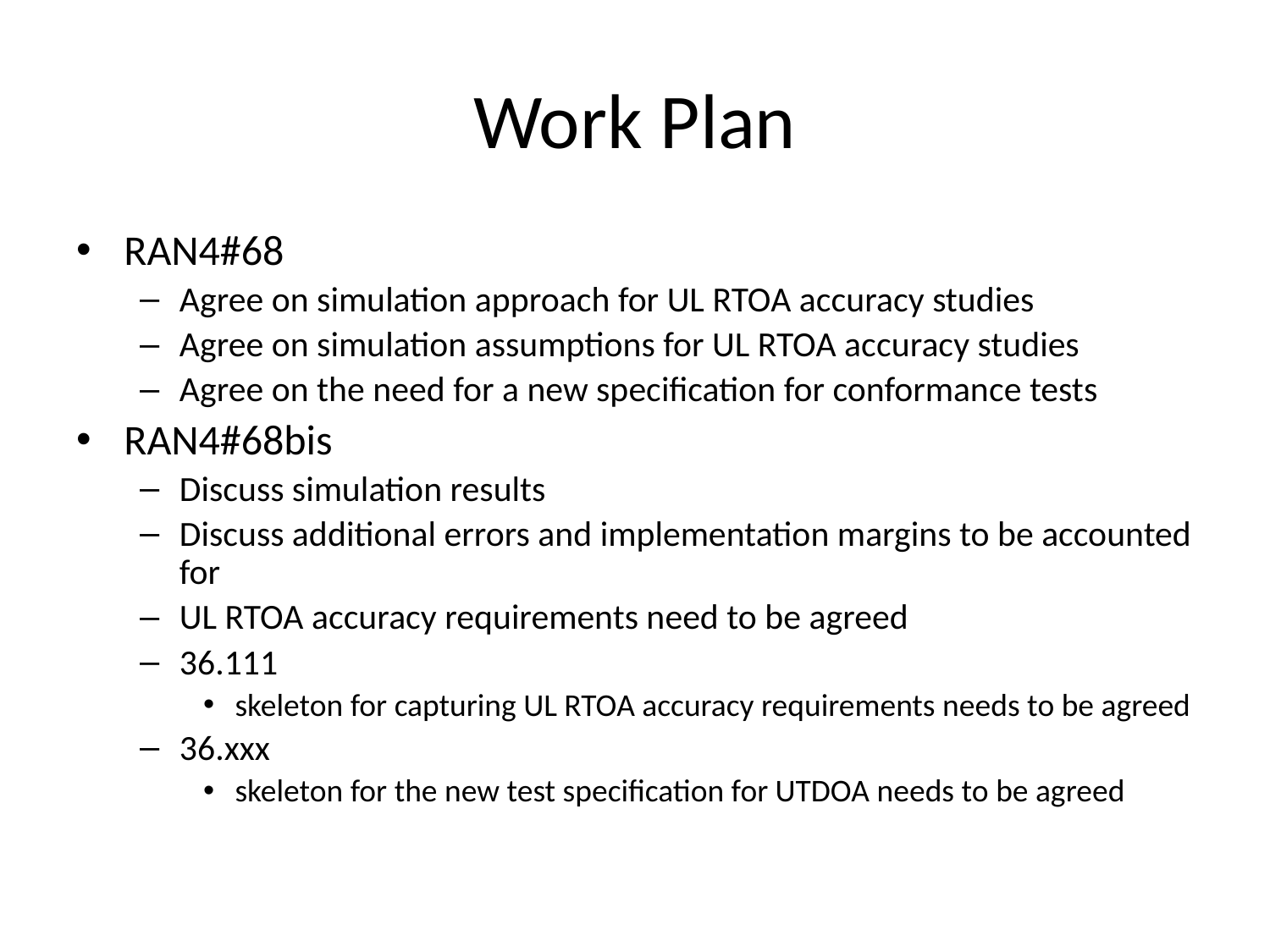

# Work Plan
RAN4#68
Agree on simulation approach for UL RTOA accuracy studies
Agree on simulation assumptions for UL RTOA accuracy studies
Agree on the need for a new specification for conformance tests
RAN4#68bis
Discuss simulation results
Discuss additional errors and implementation margins to be accounted for
UL RTOA accuracy requirements need to be agreed
36.111
skeleton for capturing UL RTOA accuracy requirements needs to be agreed
36.xxx
skeleton for the new test specification for UTDOA needs to be agreed